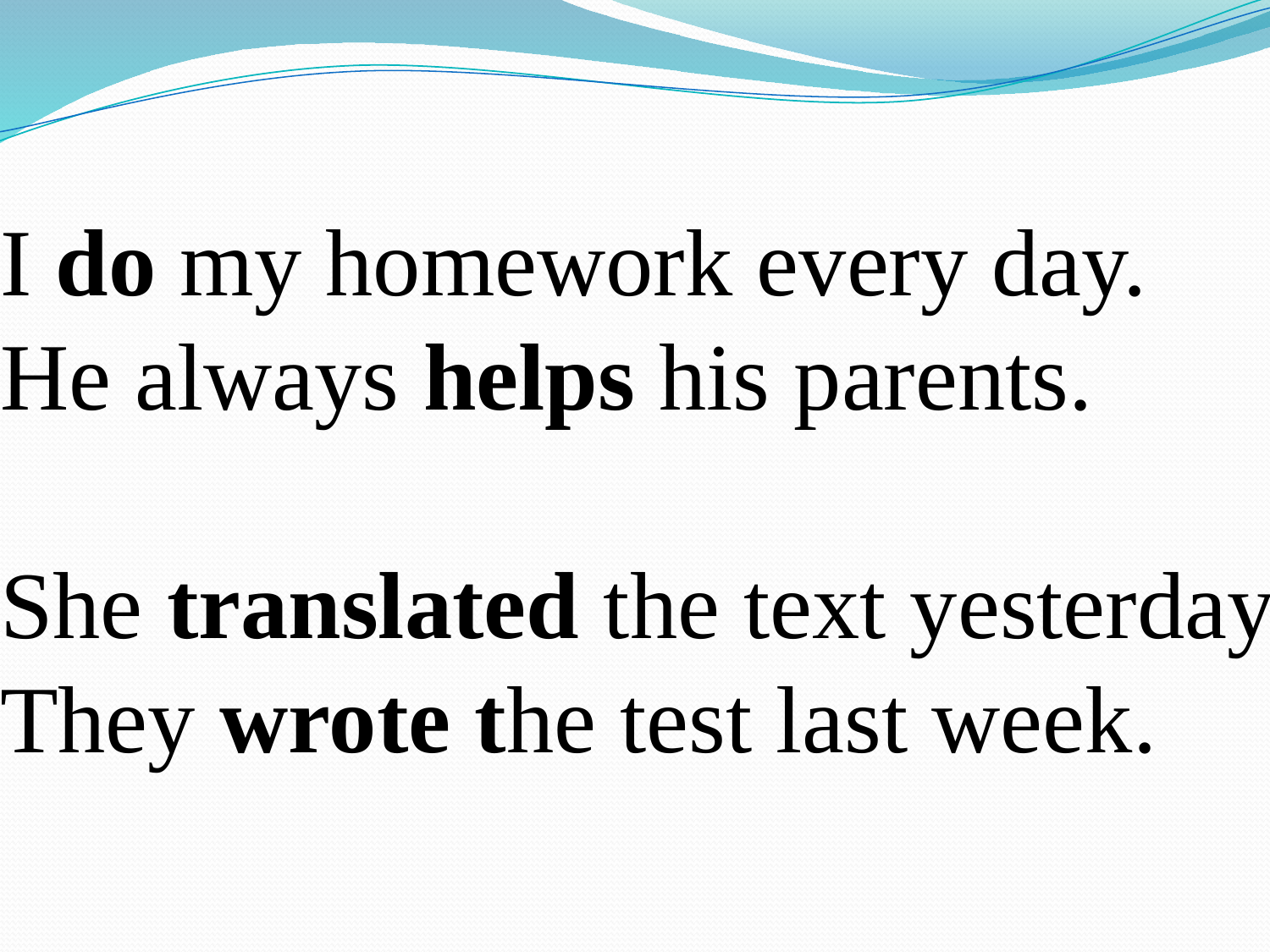

# I do my homework every day. He always helps his parents. She translated the text yesterday. They wrote the test last week.